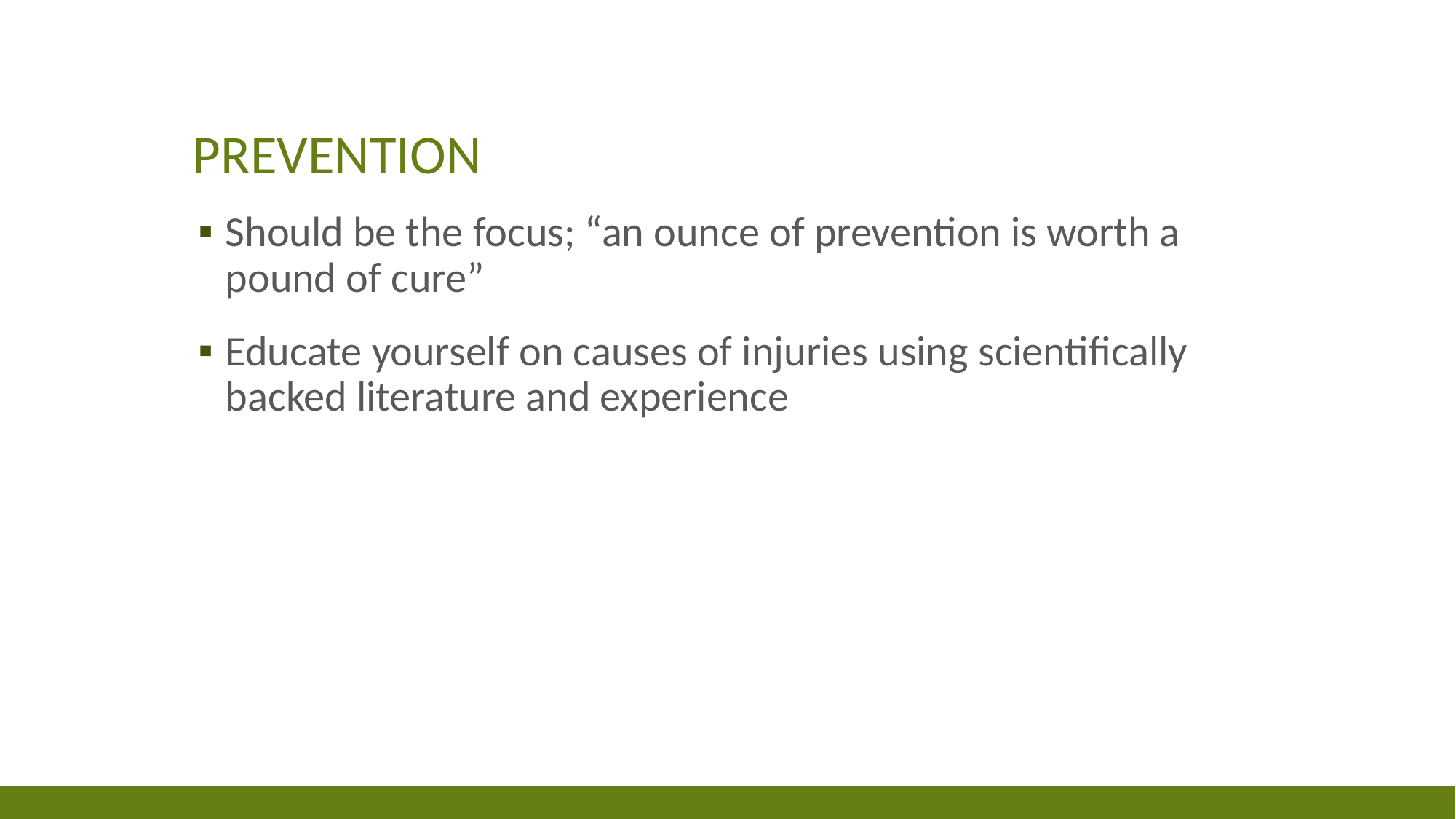

# Prevention
Should be the focus; “an ounce of prevention is worth a pound of cure”
Educate yourself on causes of injuries using scientifically backed literature and experience